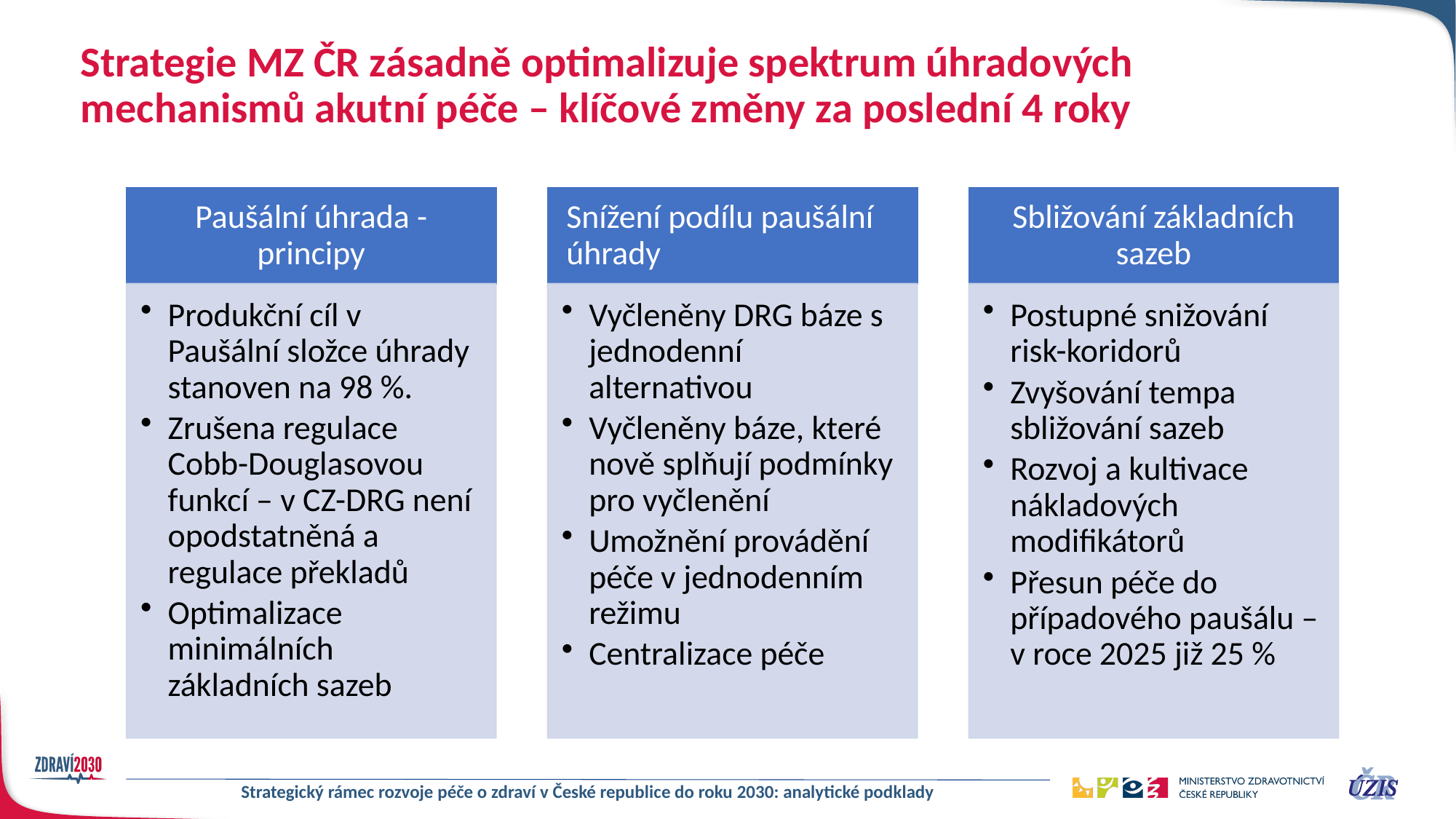

Strategie MZ ČR zásadně optimalizuje spektrum úhradových mechanismů akutní péče – klíčové změny za poslední 4 roky
Paušální úhrada - principy
Produkční cíl v Paušální složce úhrady stanoven na 98 %.
Zrušena regulace Cobb-Douglasovou funkcí – v CZ-DRG není opodstatněná a regulace překladů
Optimalizace minimálních základních sazeb
Snížení podílu paušální úhrady
Vyčleněny DRG báze s jednodenní alternativou
Vyčleněny báze, které nově splňují podmínky pro vyčlenění
Umožnění provádění péče v jednodenním režimu
Centralizace péče
Sbližování základních sazeb
Postupné snižování risk-koridorů
Zvyšování tempa sbližování sazeb
Rozvoj a kultivace nákladových modifikátorů
Přesun péče do případového paušálu – v roce 2025 již 25 %